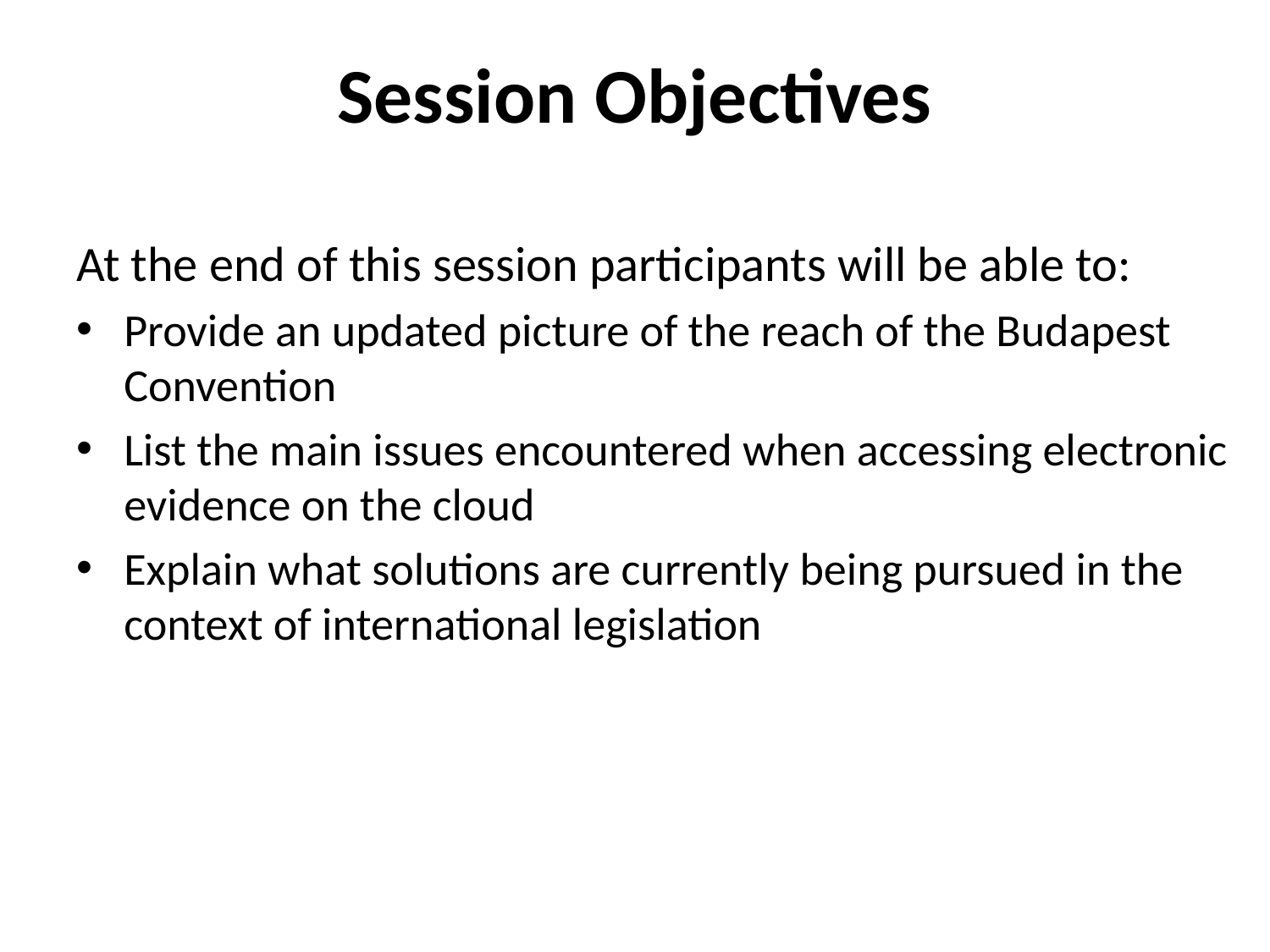

# Session Objectives
At the end of this session participants will be able to:
Provide an updated picture of the reach of the Budapest Convention
List the main issues encountered when accessing electronic evidence on the cloud
Explain what solutions are currently being pursued in the context of international legislation